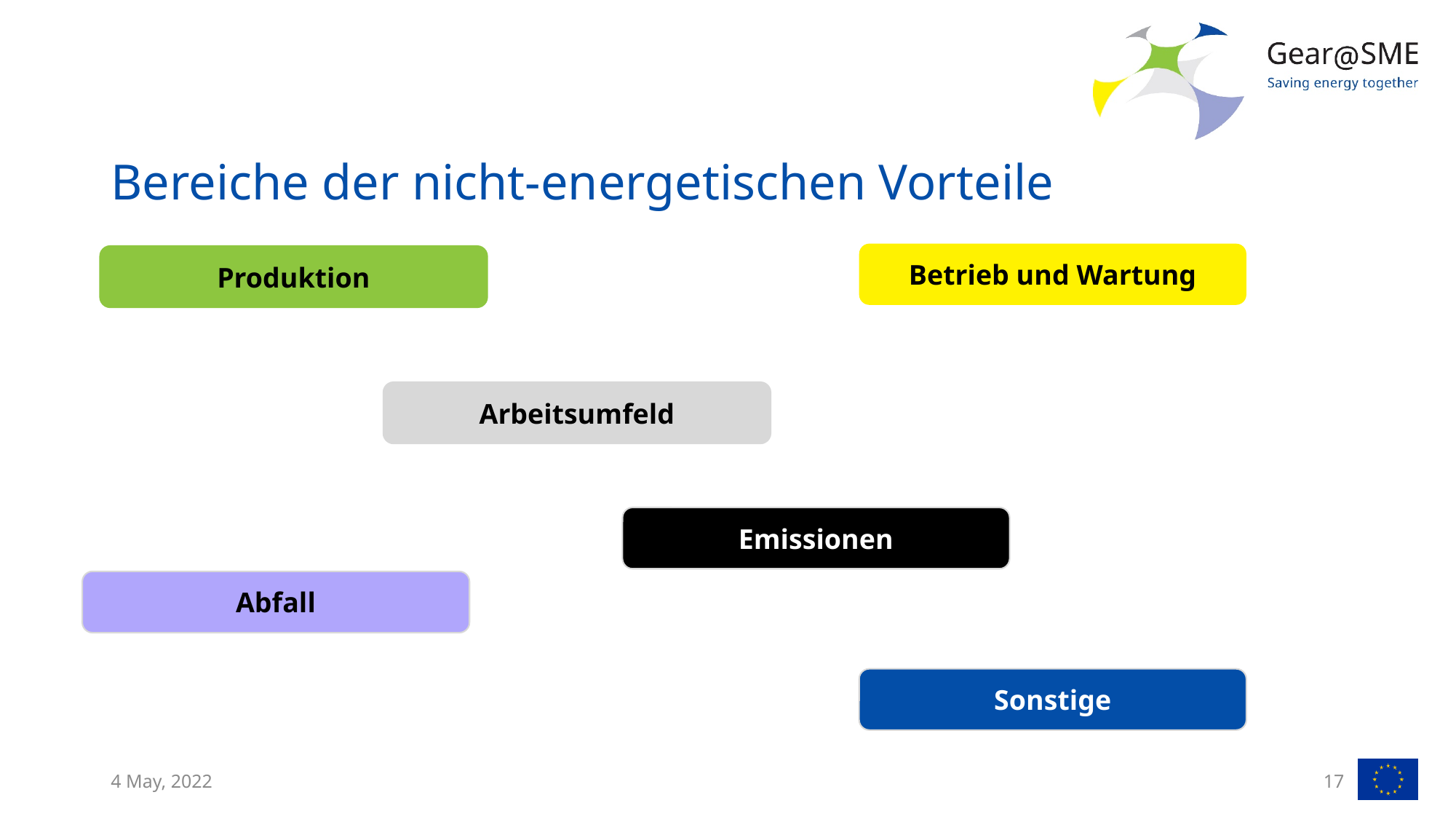

# Bereiche der nicht-energetischen Vorteile
Betrieb und Wartung
Produktion
Arbeitsumfeld
Emissionen
Abfall
Sonstige
4 May, 2022
17